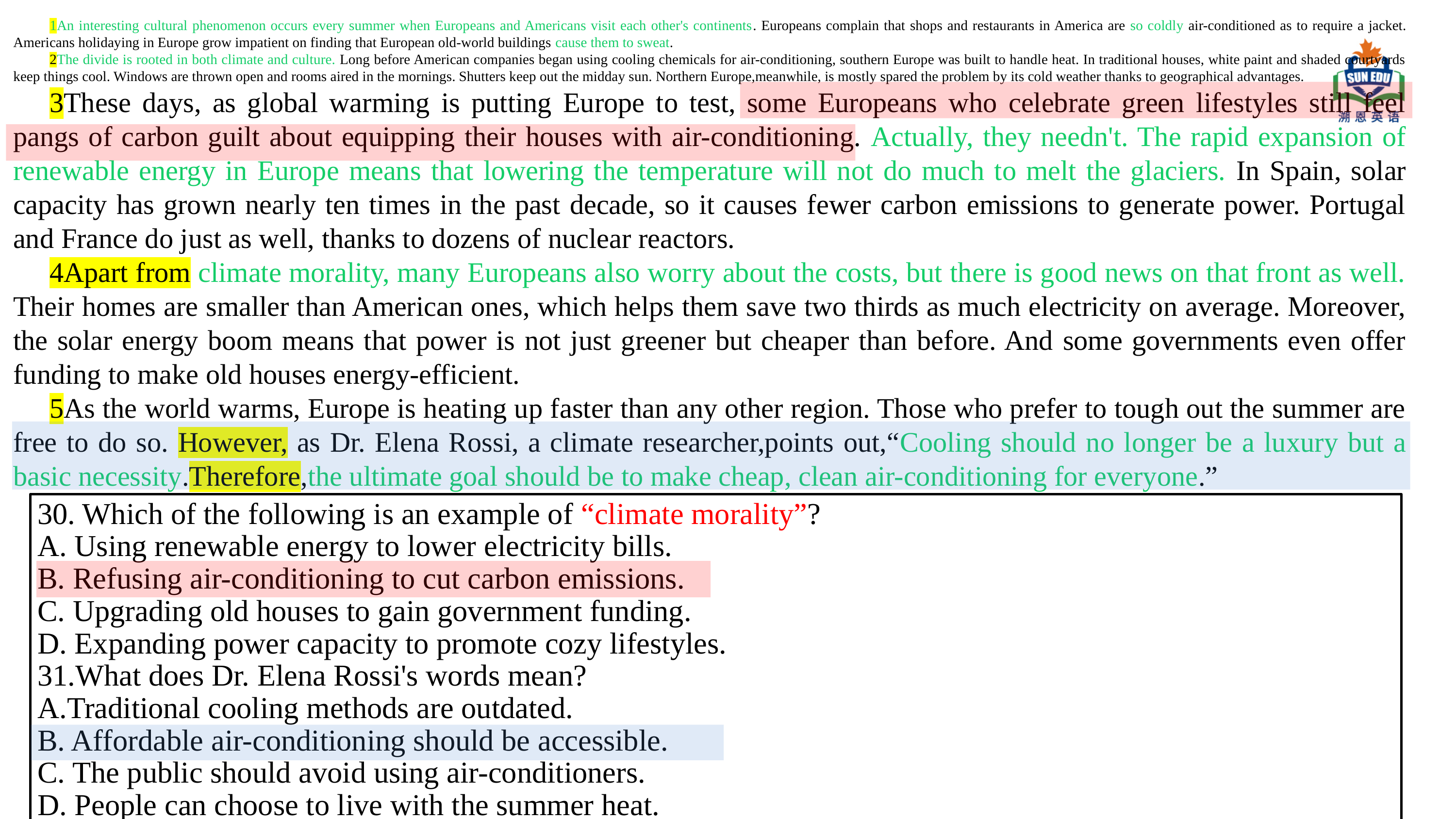

1An interesting cultural phenomenon occurs every summer when Europeans and Americans visit each other's continents. Europeans complain that shops and restaurants in America are so coldly air-conditioned as to require a jacket. Americans holidaying in Europe grow impatient on finding that European old-world buildings cause them to sweat.
2The divide is rooted in both climate and culture. Long before American companies began using cooling chemicals for air-conditioning, southern Europe was built to handle heat. In traditional houses, white paint and shaded courtyards keep things cool. Windows are thrown open and rooms aired in the mornings. Shutters keep out the midday sun. Northern Europe,meanwhile, is mostly spared the problem by its cold weather thanks to geographical advantages.
3These days, as global warming is putting Europe to test, some Europeans who celebrate green lifestyles still feel pangs of carbon guilt about equipping their houses with air-conditioning. Actually, they needn't. The rapid expansion of renewable energy in Europe means that lowering the temperature will not do much to melt the glaciers. In Spain, solar capacity has grown nearly ten times in the past decade, so it causes fewer carbon emissions to generate power. Portugal and France do just as well, thanks to dozens of nuclear reactors.
4Apart from climate morality, many Europeans also worry about the costs, but there is good news on that front as well. Their homes are smaller than American ones, which helps them save two thirds as much electricity on average. Moreover, the solar energy boom means that power is not just greener but cheaper than before. And some governments even offer funding to make old houses energy-efficient.
5As the world warms, Europe is heating up faster than any other region. Those who prefer to tough out the summer are free to do so. However, as Dr. Elena Rossi, a climate researcher,points out,“Cooling should no longer be a luxury but a basic necessity.Therefore,the ultimate goal should be to make cheap, clean air-conditioning for everyone.”

30. Which of the following is an example of “climate morality”?
A. Using renewable energy to lower electricity bills.
B. Refusing air-conditioning to cut carbon emissions.
C. Upgrading old houses to gain government funding.
D. Expanding power capacity to promote cozy lifestyles.
31.What does Dr. Elena Rossi's words mean?
A.Traditional cooling methods are outdated.
B. Affordable air-conditioning should be accessible.
C. The public should avoid using air-conditioners.
D. People can choose to live with the summer heat.